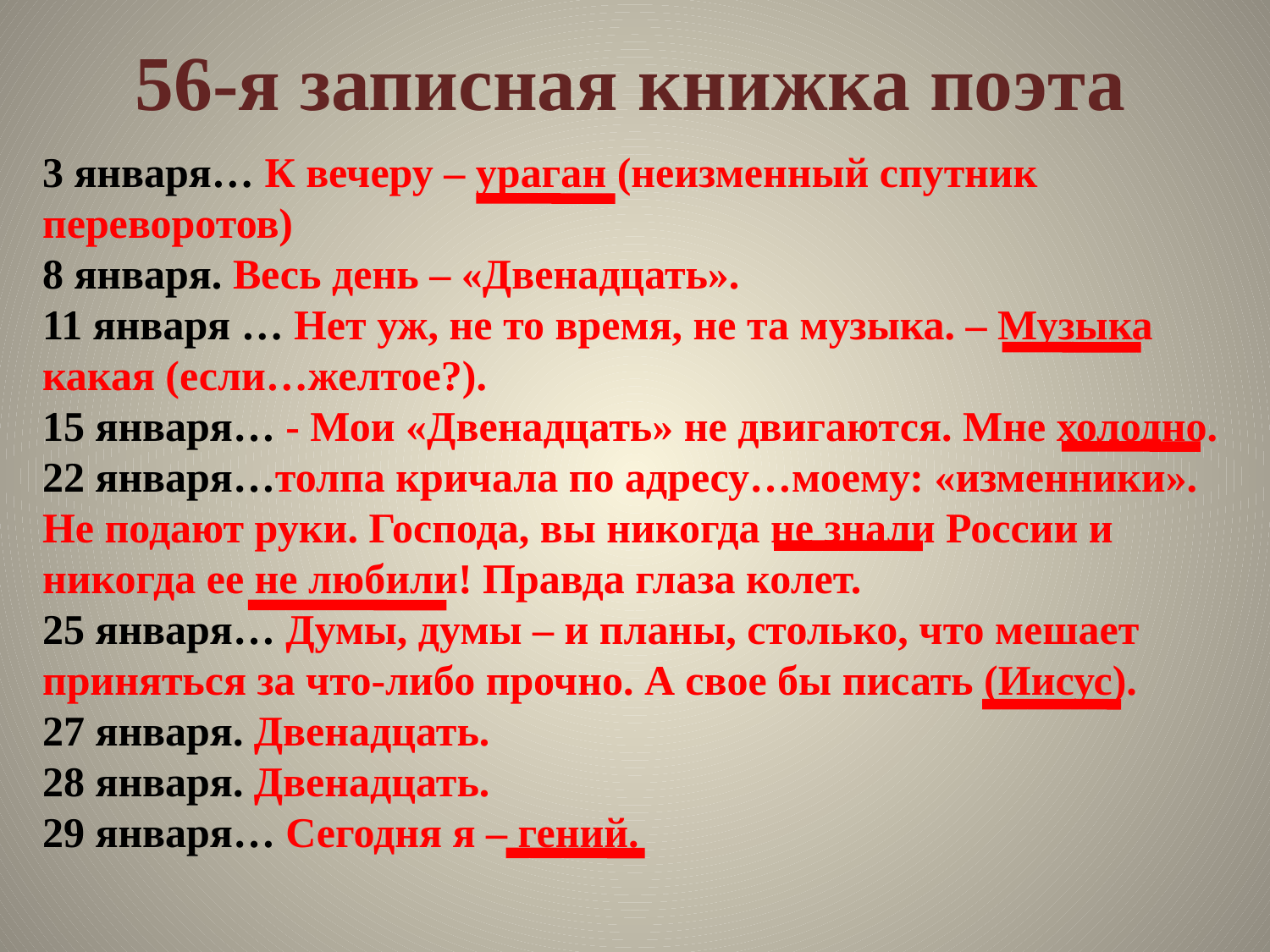

56-я записная книжка поэта
3 января… К вечеру – ураган (неизменный спутник переворотов)
8 января. Весь день – «Двенадцать».
11 января … Нет уж, не то время, не та музыка. – Музыка какая (если…желтое?).
15 января… - Мои «Двенадцать» не двигаются. Мне холодно.
22 января…толпа кричала по адресу…моему: «изменники». Не подают руки. Господа, вы никогда не знали России и никогда ее не любили! Правда глаза колет.
25 января… Думы, думы – и планы, столько, что мешает приняться за что-либо прочно. А свое бы писать (Иисус).
27 января. Двенадцать.
28 января. Двенадцать.
29 января… Сегодня я – гений.